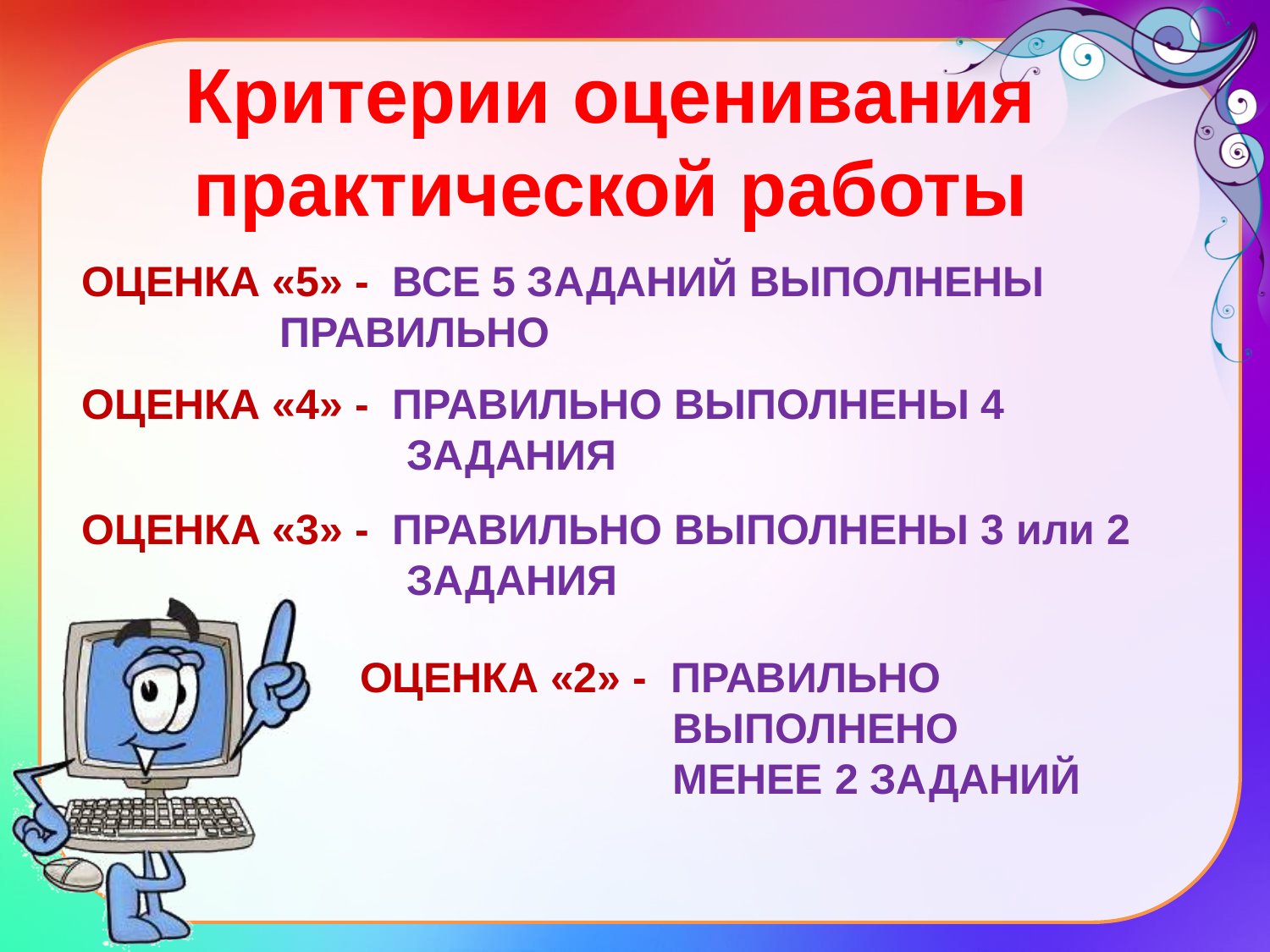

Критерии оценивания практической работы

ОЦЕНКА «5» -  ВСЕ 5 ЗАДАНИЙ ВЫПОЛНЕНЫ    		      ПРАВИЛЬНО
ОЦЕНКА «4» -  ПРАВИЛЬНО ВЫПОЛНЕНЫ 4 			      ЗАДАНИЯ
ОЦЕНКА «3» -  ПРАВИЛЬНО ВЫПОЛНЕНЫ 3 или 2 		      ЗАДАНИЯ
ОЦЕНКА «2» -  ПРАВИЛЬНО 				     ВЫПОЛНЕНО   			     МЕНЕЕ 2 ЗАДАНИЙ